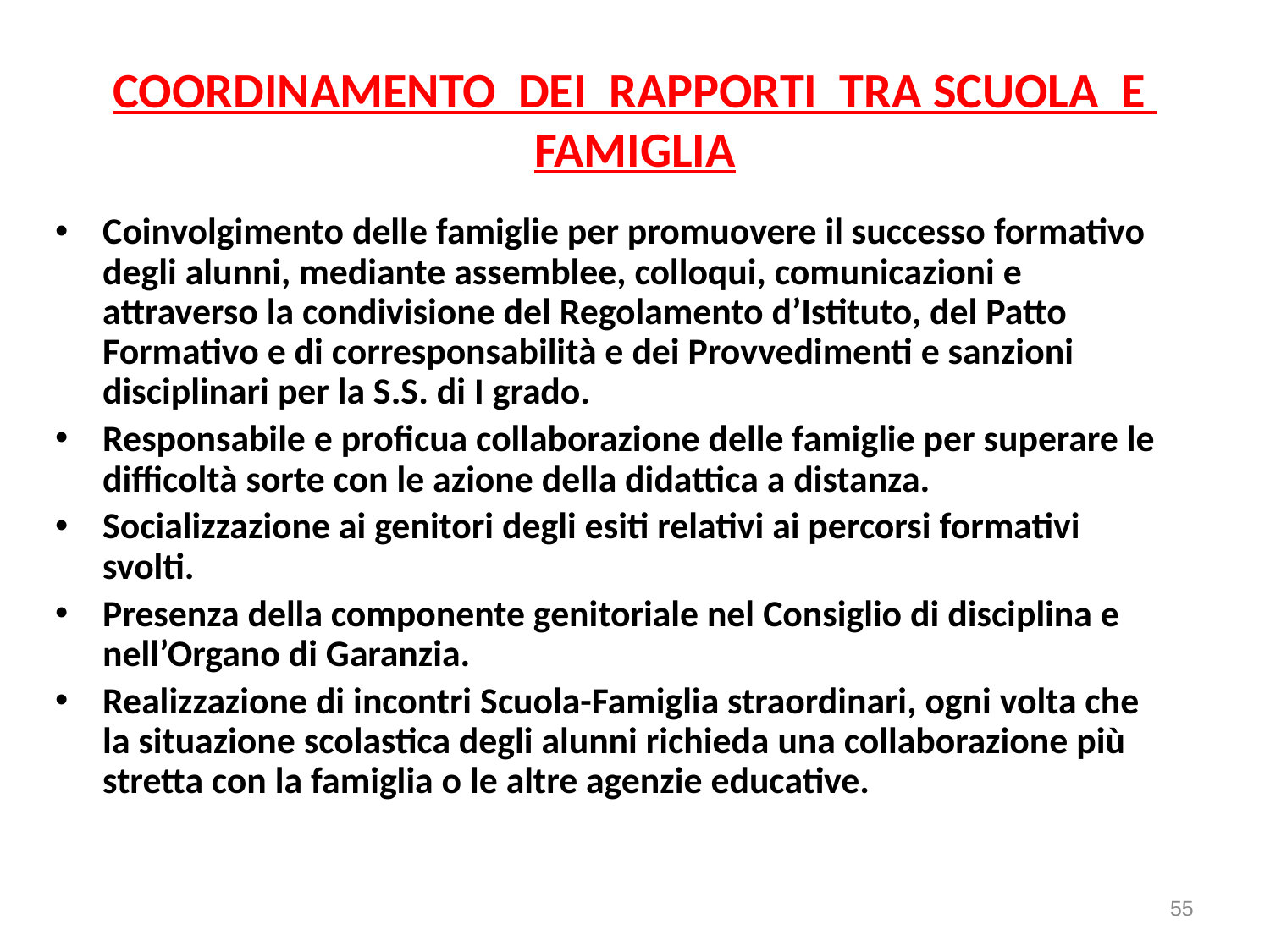

# COORDINAMENTO  DEI  RAPPORTI  TRA SCUOLA  E  FAMIGLIA

Coinvolgimento delle famiglie per promuovere il successo formativo degli alunni, mediante assemblee, colloqui, comunicazioni e  attraverso la condivisione del Regolamento d’Istituto, del Patto Formativo e di corresponsabilità e dei Provvedimenti e sanzioni disciplinari per la S.S. di I grado.
Responsabile e proficua collaborazione delle famiglie per superare le difficoltà sorte con le azione della didattica a distanza.
Socializzazione ai genitori degli esiti relativi ai percorsi formativi svolti.
Presenza della componente genitoriale nel Consiglio di disciplina e nell’Organo di Garanzia.
Realizzazione di incontri Scuola-Famiglia straordinari, ogni volta che la situazione scolastica degli alunni richieda una collaborazione più stretta con la famiglia o le altre agenzie educative.

55